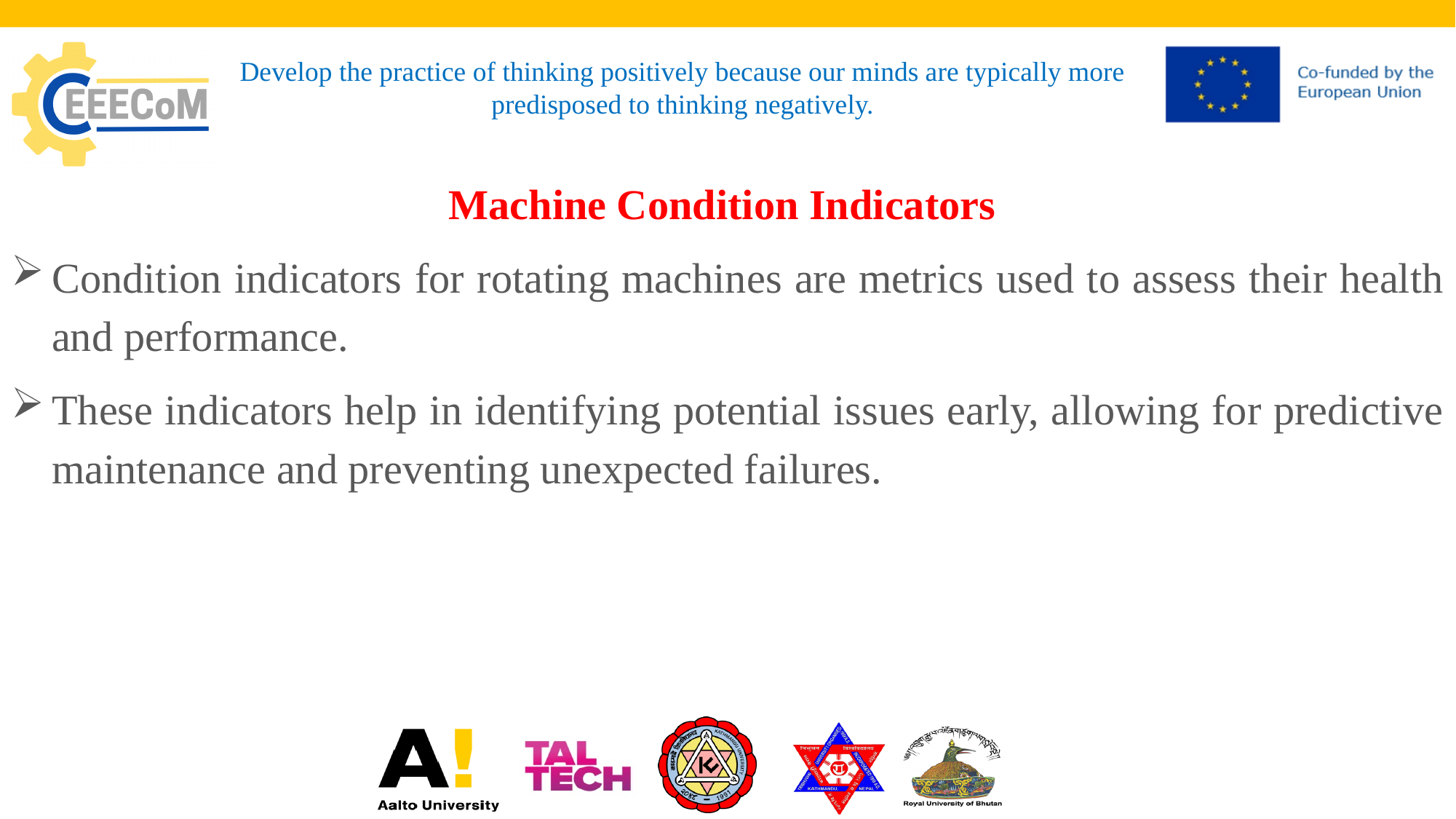

# Develop the practice of thinking positively because our minds are typically more predisposed to thinking negatively.
Machine Condition Indicators
Condition indicators for rotating machines are metrics used to assess their health and performance.
These indicators help in identifying potential issues early, allowing for predictive maintenance and preventing unexpected failures.